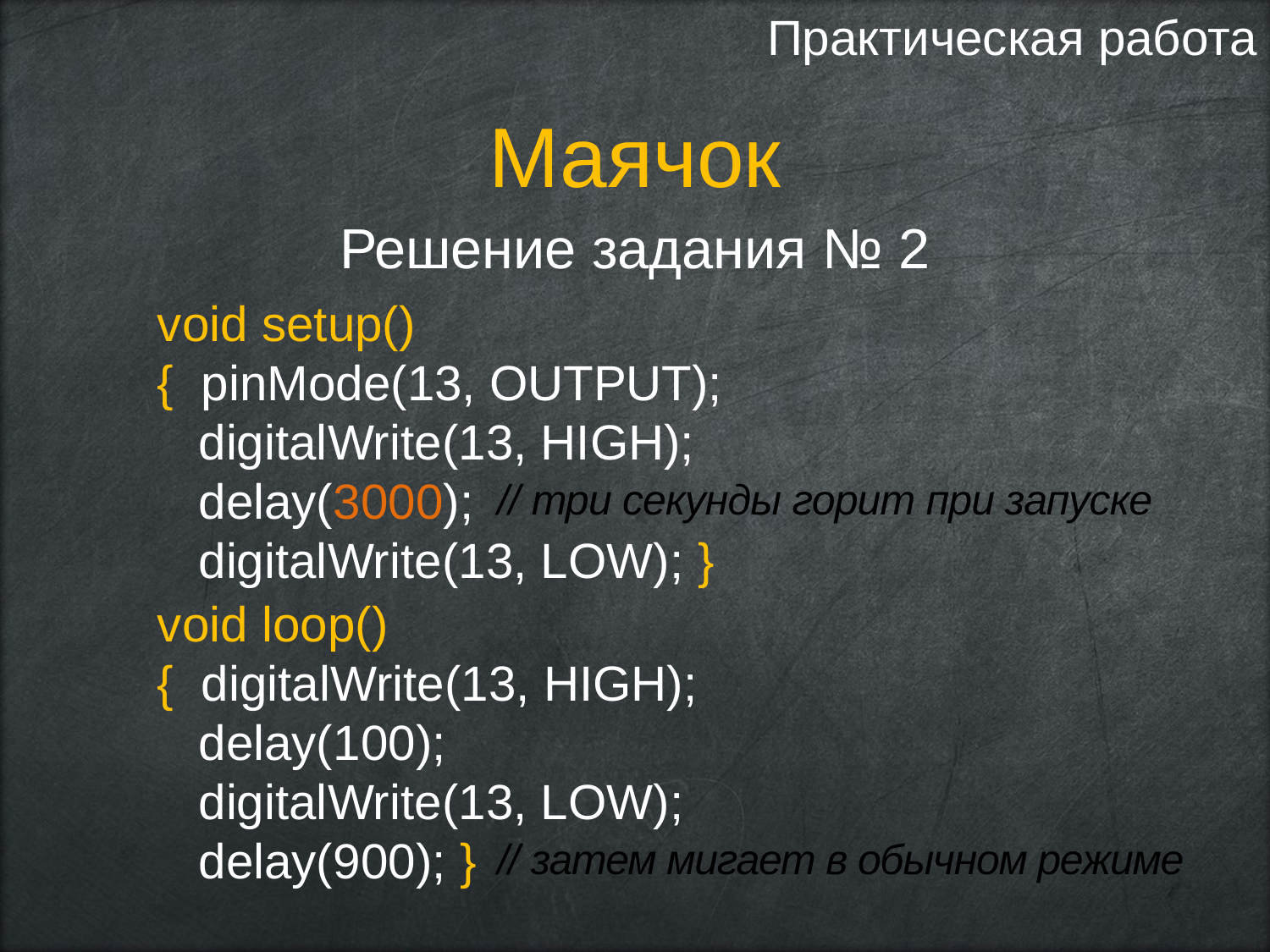

Практическая работа
Маячок
Решение задания № 2
void setup()
{  pinMode(13, OUTPUT);
   digitalWrite(13, HIGH);
   delay(3000);
   digitalWrite(13, LOW); }
// три секунды горит при запуске
void loop()
{  digitalWrite(13, HIGH);
   delay(100);
   digitalWrite(13, LOW);
   delay(900); }
// затем мигает в обычном режиме